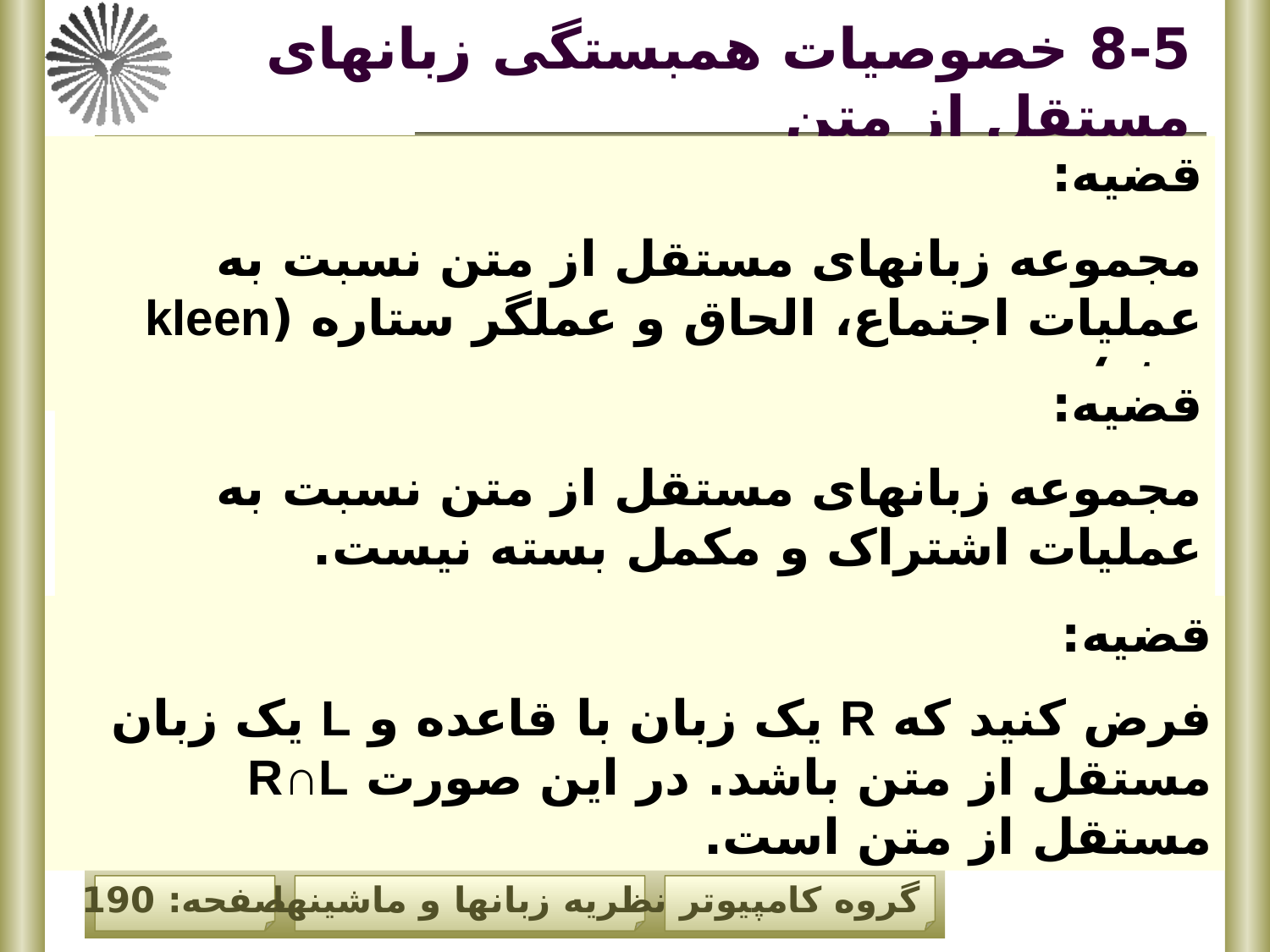

# 8-5 خصوصیات همبستگی زبانهای مستقل از متن
قضیه:
مجموعه زبانهای مستقل از متن نسبت به عملیات اجتماع، الحاق و عملگر ستاره (kleen star) بسته هستند.
قضیه:
مجموعه زبانهای مستقل از متن نسبت به عملیات اشتراک و مکمل بسته نیست.
قضیه:
فرض کنید که R یک زبان با قاعده و L یک زبان مستقل از متن باشد. در این صورت R∩L مستقل از متن است.